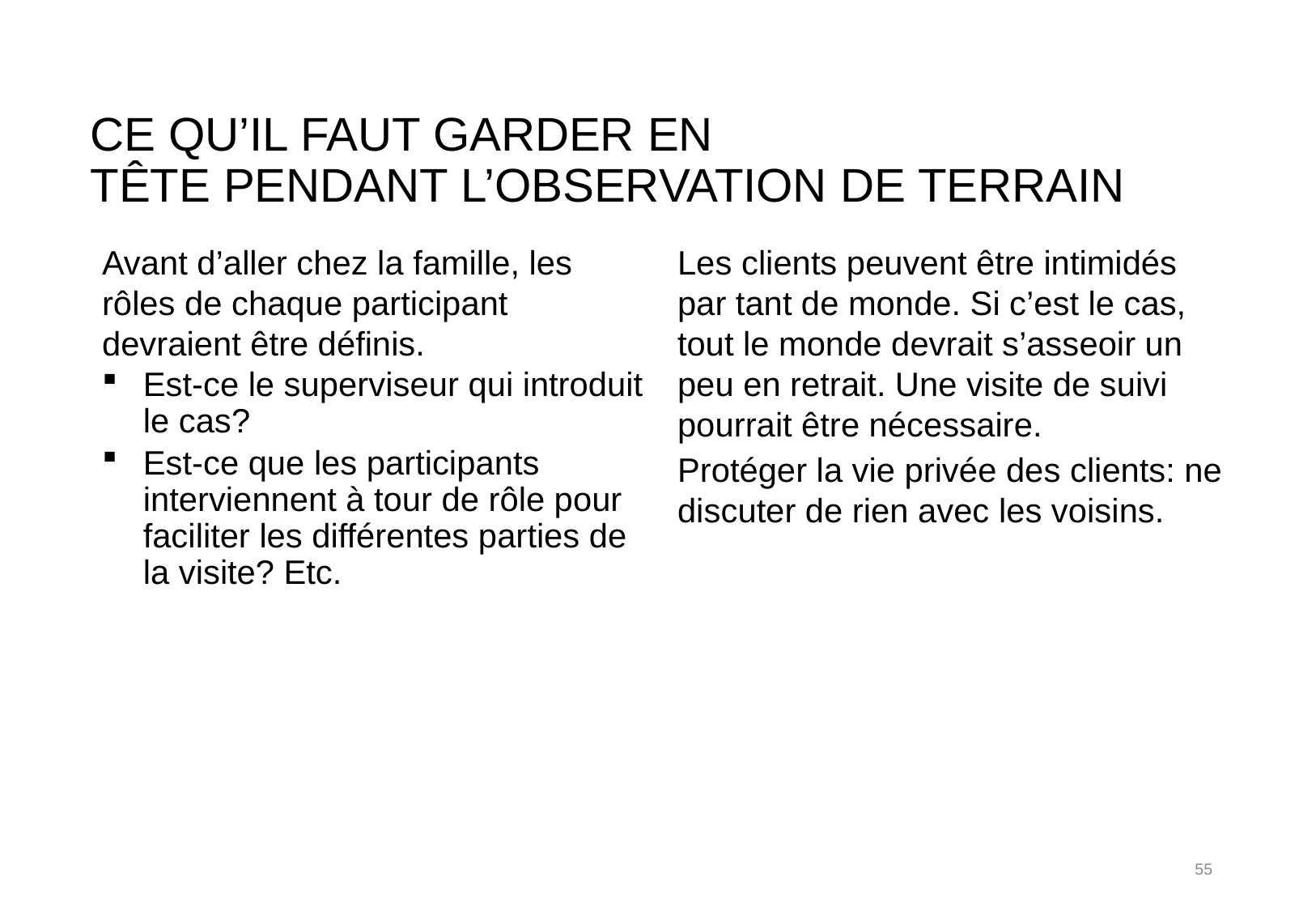

# Ce qu’il faut garder en tête pendant l’observation de terrain
Avant d’aller chez la famille, les rôles de chaque participant devraient être définis.
Est-ce le superviseur qui introduit le cas?
Est-ce que les participants interviennent à tour de rôle pour faciliter les différentes parties de la visite? Etc.

Les clients peuvent être intimidés par tant de monde. Si c’est le cas, tout le monde devrait s’asseoir un peu en retrait. Une visite de suivi pourrait être nécessaire.
Protéger la vie privée des clients: ne discuter de rien avec les voisins.

55